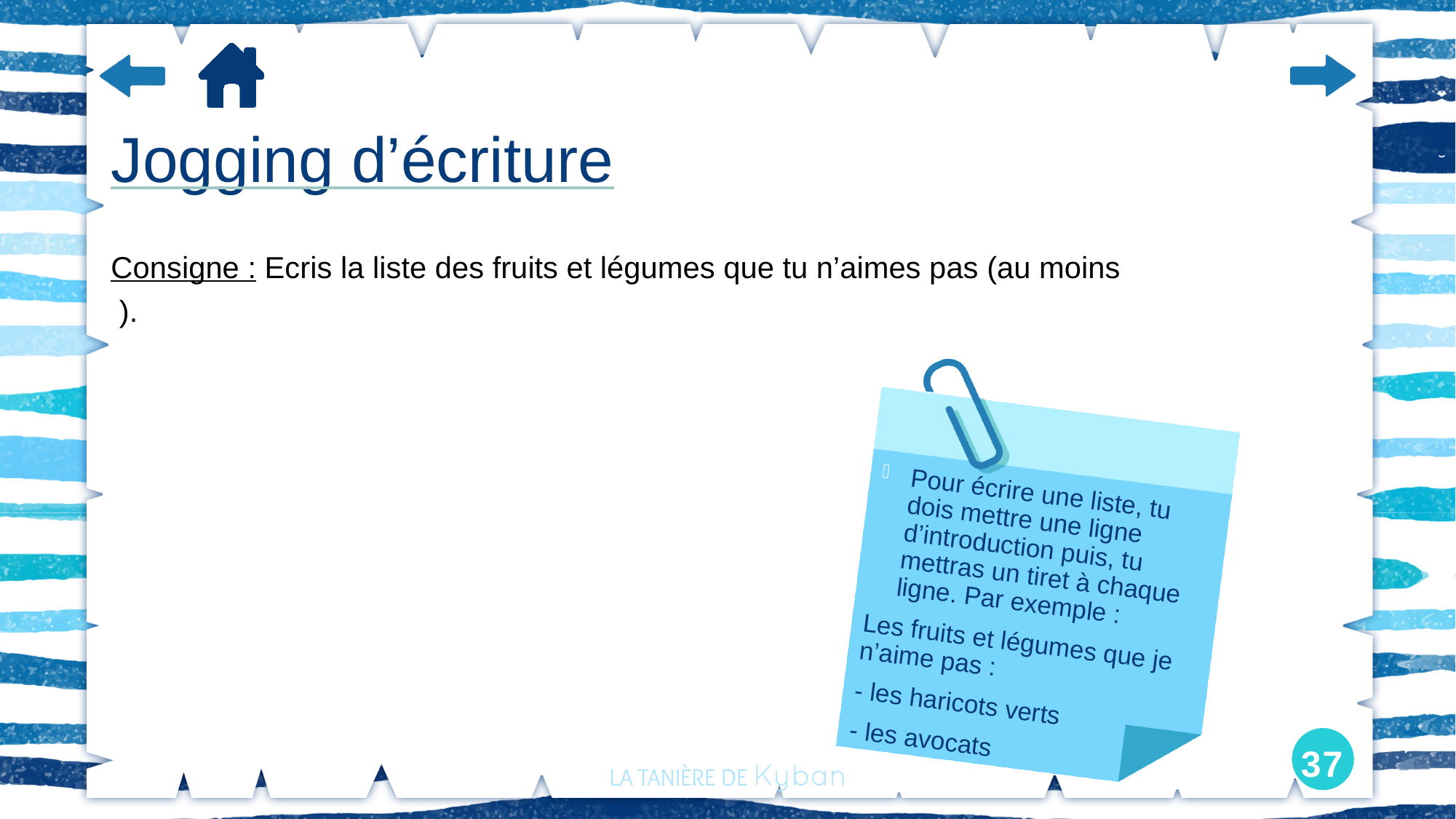

# Jogging d’écriture
Consigne : Ecris la liste des fruits et légumes que tu n’aimes pas (au moins 	                  ).
Pour écrire une liste, tu dois mettre une ligne d’introduction puis, tu mettras un tiret à chaque ligne. Par exemple :
Les fruits et légumes que je n’aime pas :
- les haricots verts
- les avocats
37